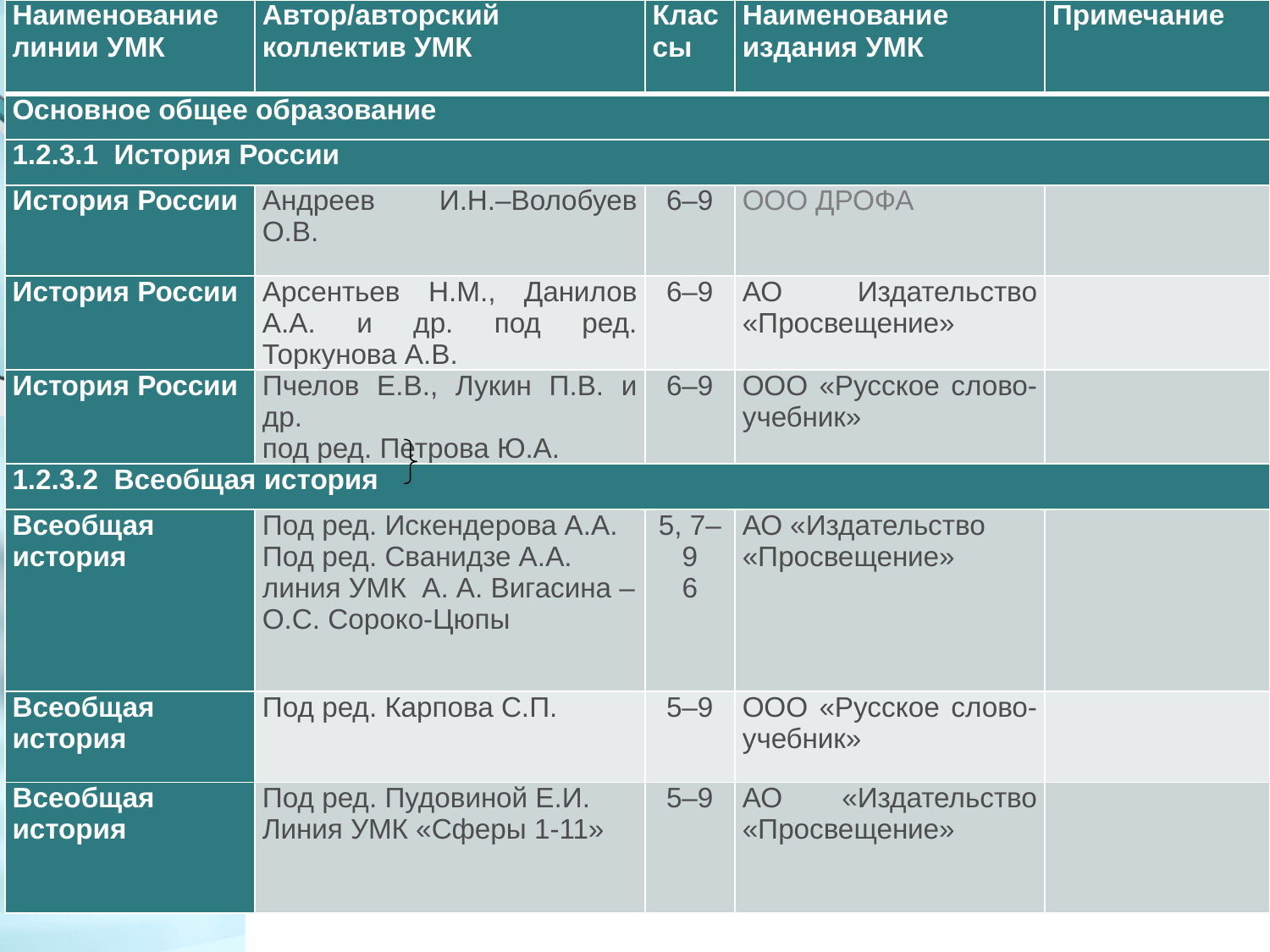

| Наименование линии УМК | Автор/авторский коллектив УМК | Классы | Наименование издания УМК | Примечание |
| --- | --- | --- | --- | --- |
| Основное общее образование |  |  |  |  |
| 1.2.3.1 История России |  |  |  |  |
| История России | Андреев И.Н.–Волобуев О.В. | 6–9 | ООО ДРОФА |  |
| История России | Арсентьев Н.М., Данилов А.А. и др. под ред. Торкунова А.В. | 6–9 | АО Издательство «Просвещение» |  |
| История России | Пчелов Е.В., Лукин П.В. и др. под ред. Петрова Ю.А. | 6–9 | ООО «Русское слово-учебник» |  |
| 1.2.3.2 Всеобщая история |  |  |  |  |
| Всеобщая история | Под ред. Искендерова А.А. Под ред. Сванидзе А.А. линия УМК А. А. Вигасина – О.С. Сороко-Цюпы | 5, 7–9 6 | АО «Издательство «Просвещение» |  |
| Всеобщая история | Под ред. Карпова С.П. | 5–9 | ООО «Русское слово-учебник» |  |
| Всеобщая история | Под ред. Пудовиной Е.И. Линия УМК «Сферы 1-11» | 5–9 | АО «Издательство «Просвещение» |  |
#